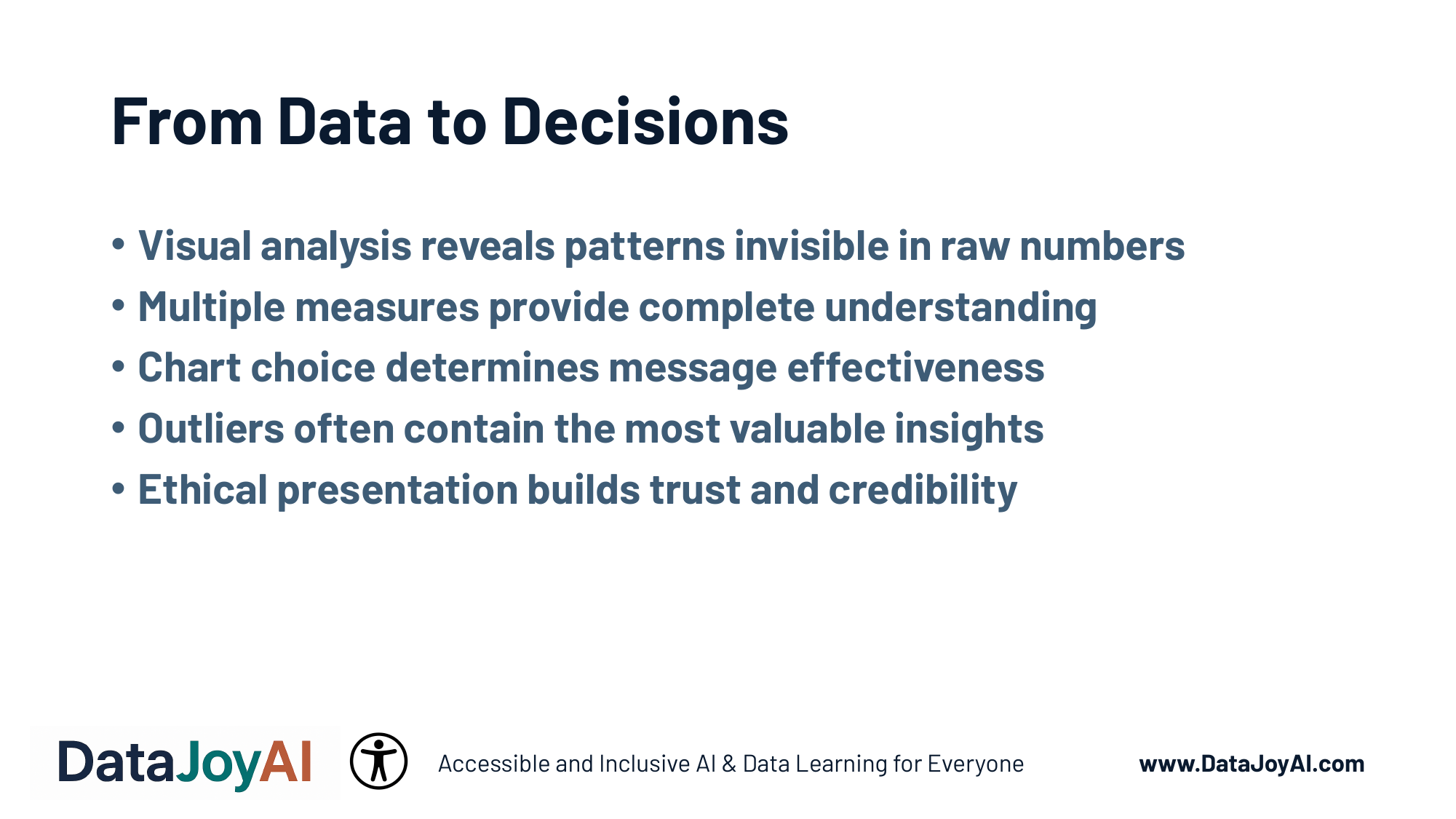

# From Data to Decisions
Visual analysis reveals patterns invisible in raw numbers
Multiple measures provide complete understanding
Chart choice determines message effectiveness
Outliers often contain the most valuable insights
Ethical presentation builds trust and credibility